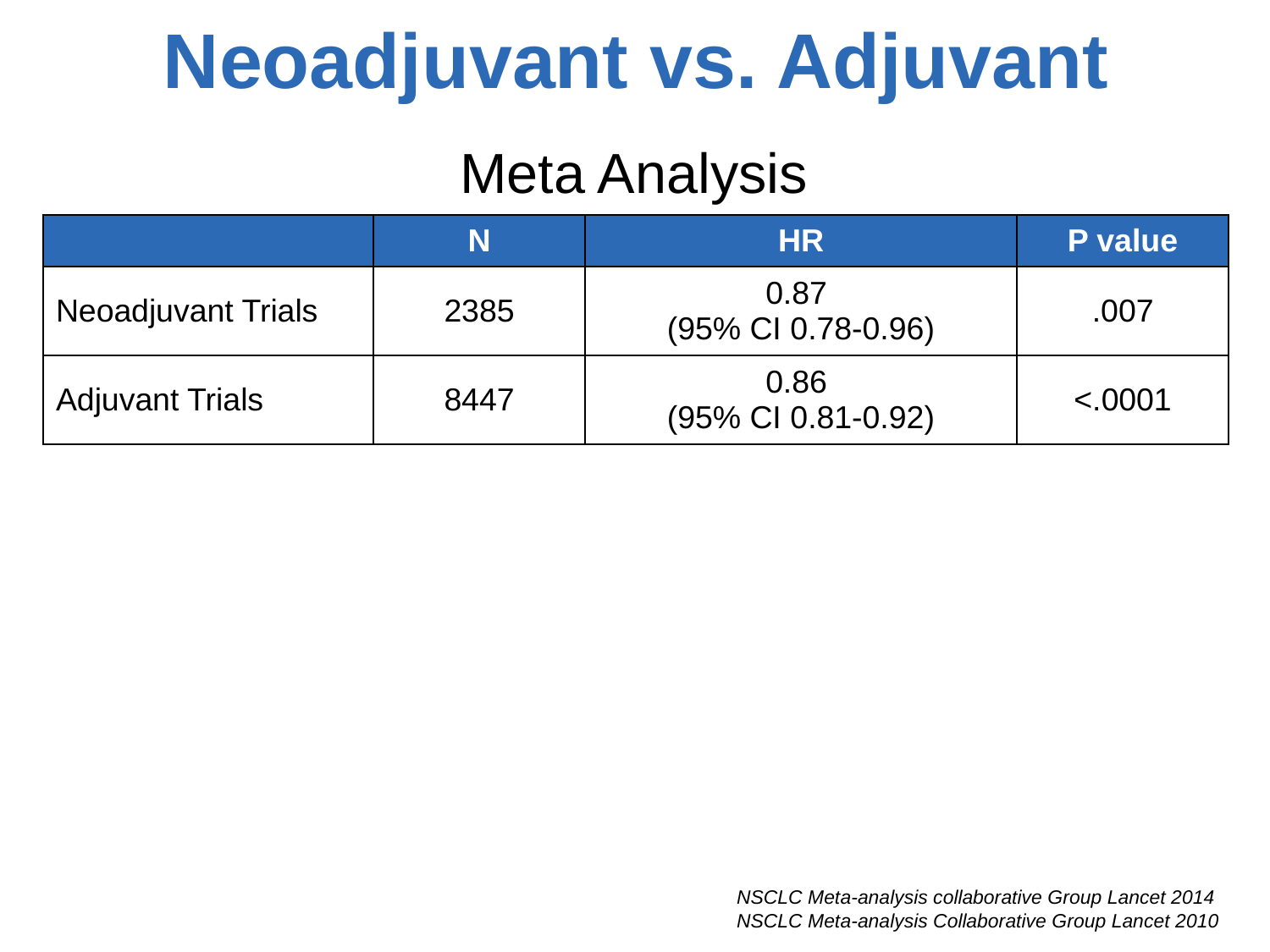

Neoadjuvant vs. Adjuvant
Meta Analysis
|  | N | HR | P value |
| --- | --- | --- | --- |
| Neoadjuvant Trials | 2385 | 0.87 (95% CI 0.78-0.96) | .007 |
| Adjuvant Trials | 8447 | 0.86 (95% CI 0.81-0.92) | <.0001 |
NSCLC Meta-analysis collaborative Group Lancet 2014
NSCLC Meta-analysis Collaborative Group Lancet 2010